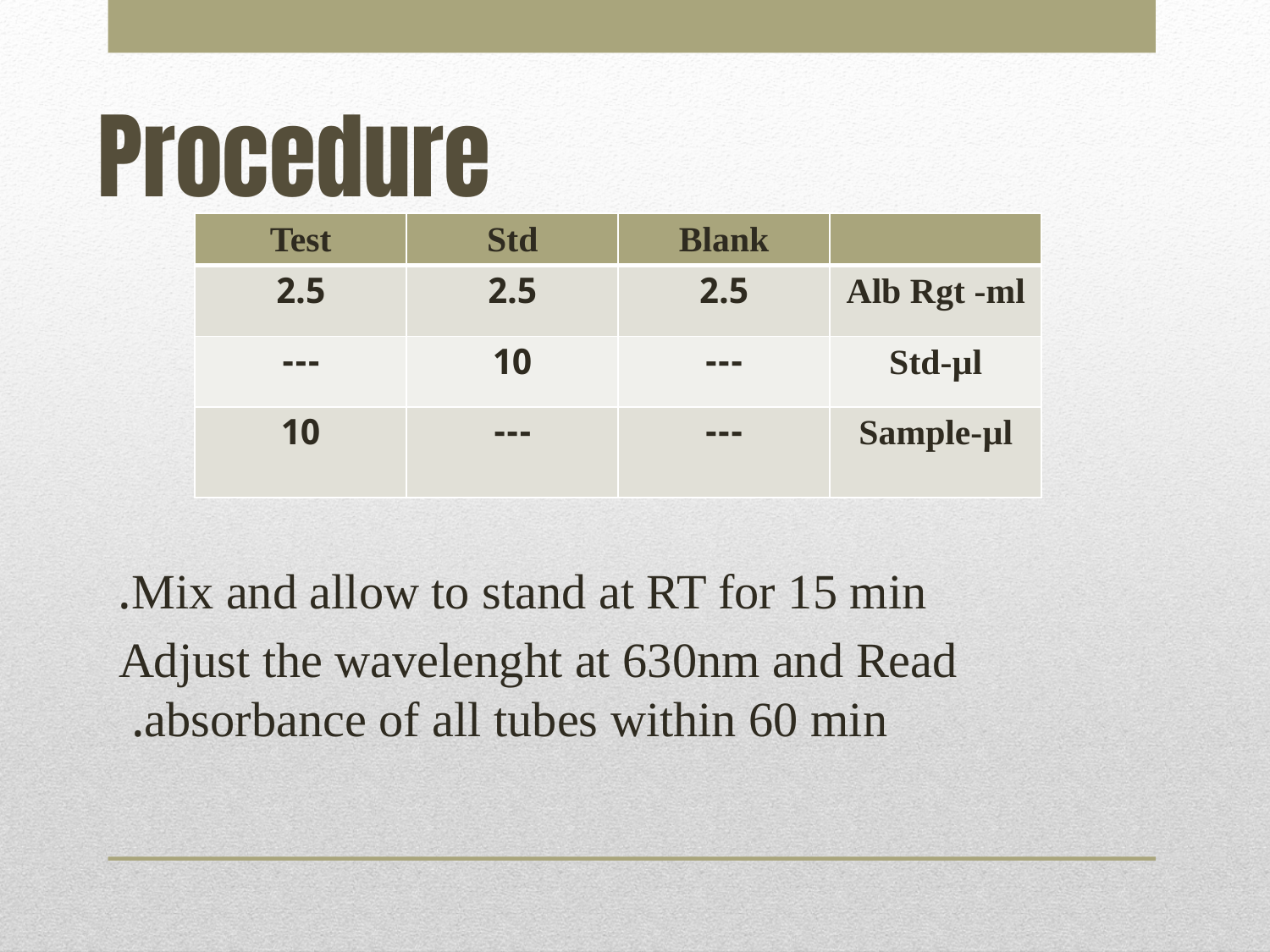

# Procedure

Mix and allow to stand at RT for 15 min.
Adjust the wavelenght at 630nm and Read absorbance of all tubes within 60 min.

| Test | Std | Blank |  |
| --- | --- | --- | --- |
| 2.5 | 2.5 | 2.5 | Alb Rgt -ml |
| --- | 10 | --- | Std-µl |
| 10 | --- | --- | Sample-µl |